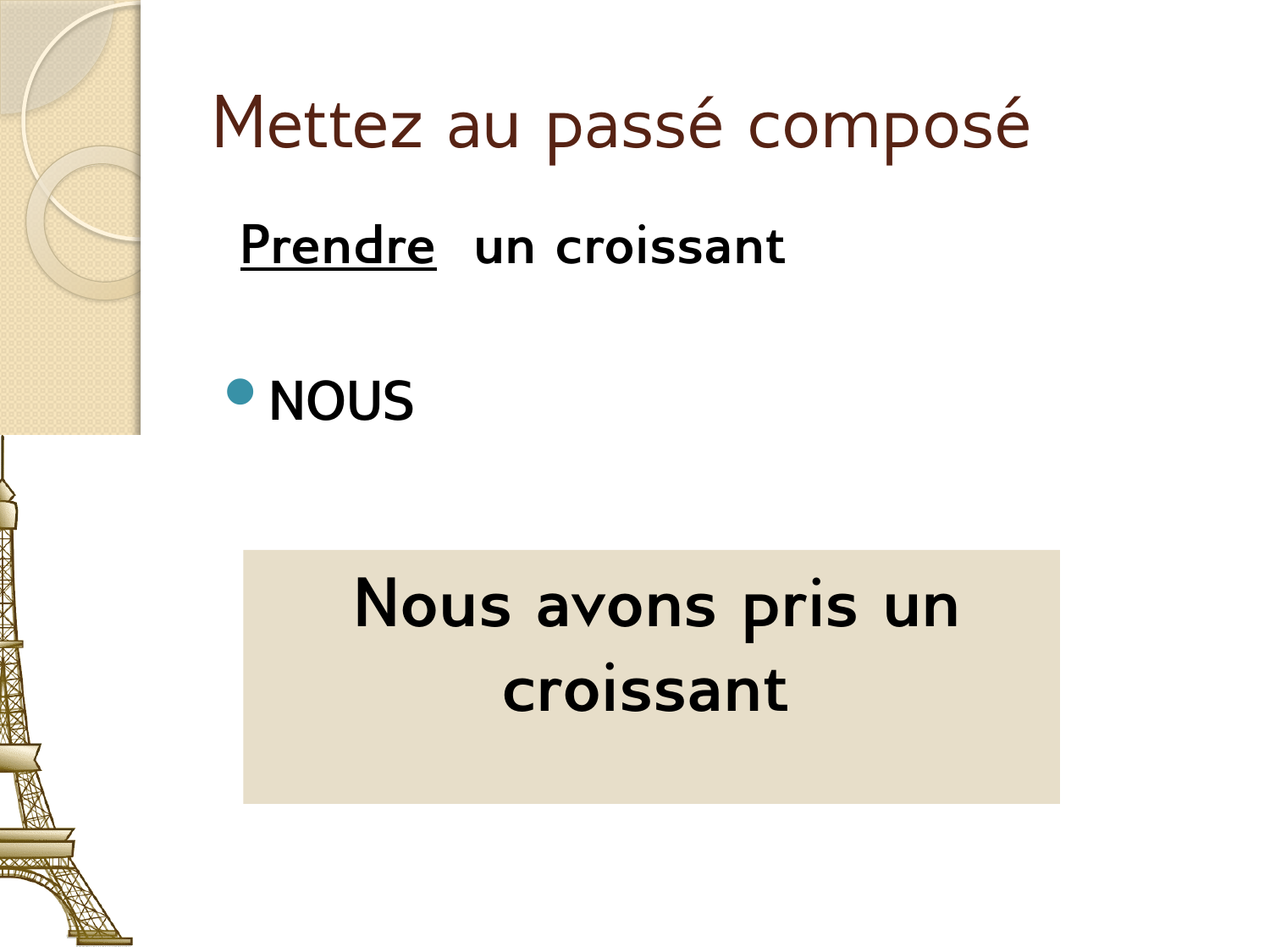

# Mettez au passé composé
 Prendre  un croissant

NOUS
Nous avons pris un croissant